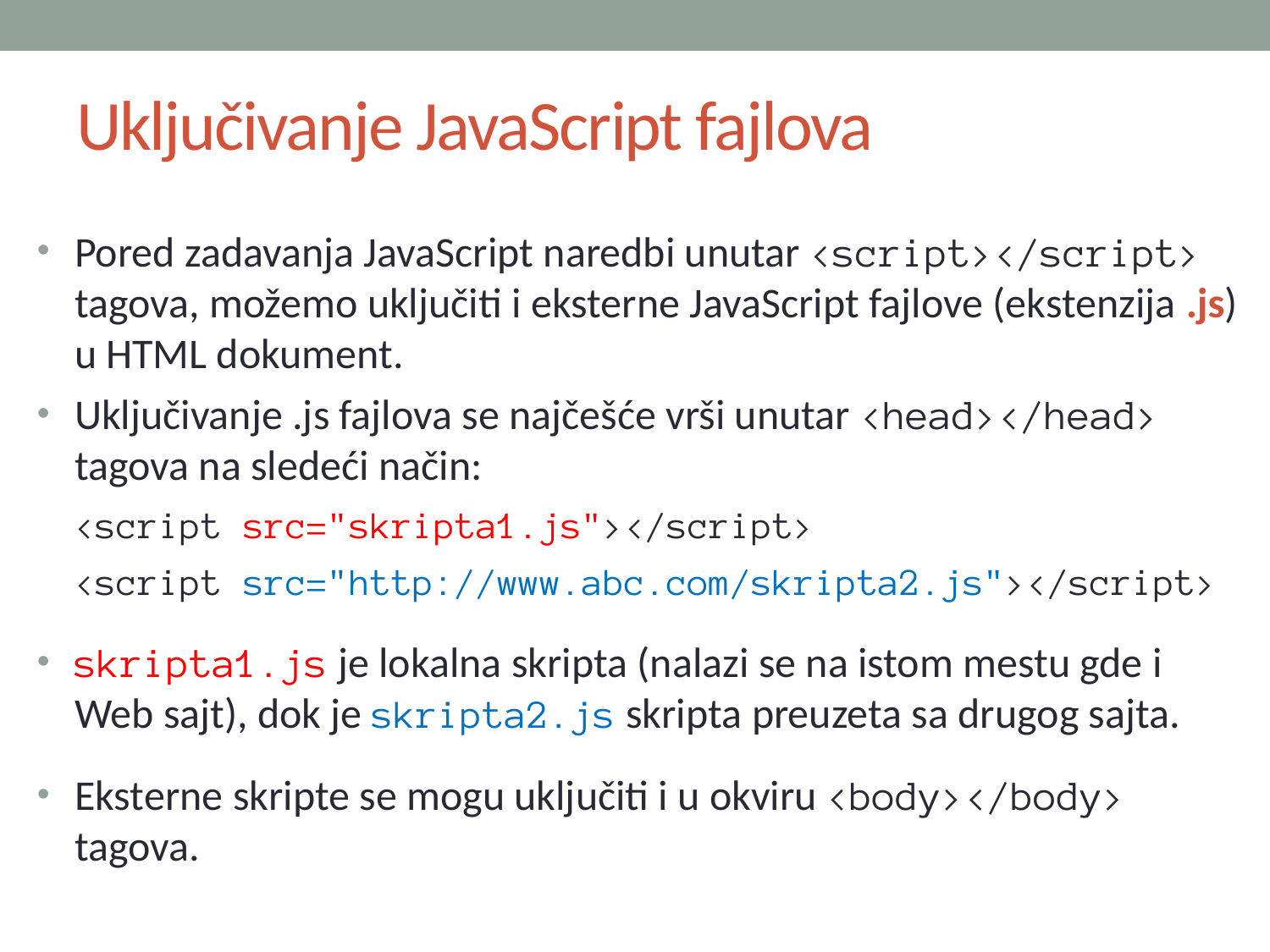

# Uključivanje JavaScript fajlova
Pored zadavanja JavaScript naredbi unutar <script></script> tagova, možemo uključiti i eksterne JavaScript fajlove (ekstenzija .js) u HTML dokument.
Uključivanje .js fajlova se najčešće vrši unutar <head></head> tagova na sledeći način:
<script src="skripta1.js"></script>
<script src="http://www.abc.com/skripta2.js"></script>
skripta1.js je lokalna skripta (nalazi se na istom mestu gde i Web sajt), dok je skripta2.js skripta preuzeta sa drugog sajta.
Eksterne skripte se mogu uključiti i u okviru <body></body> tagova.